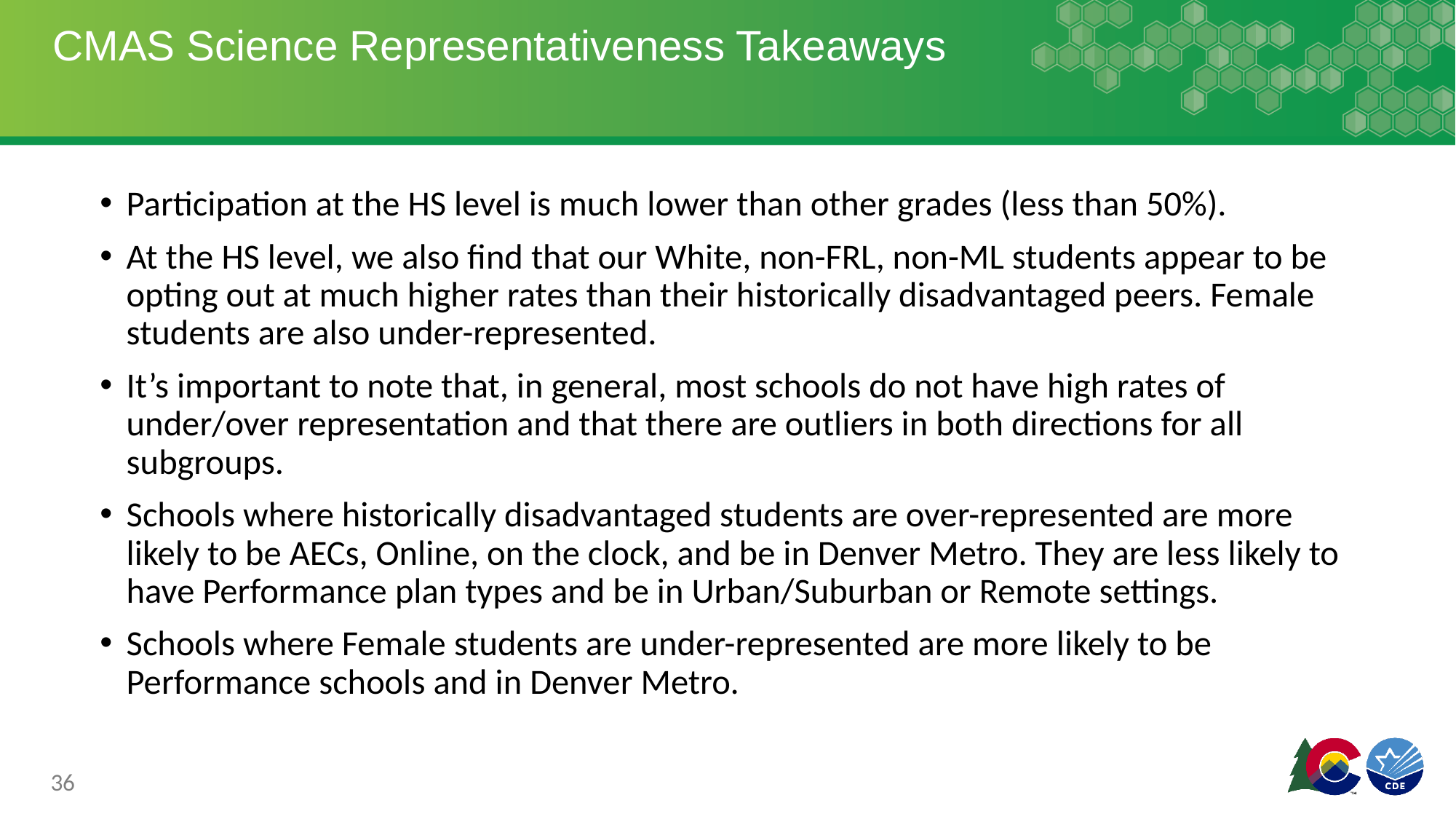

# CMAS Science Representativeness Takeaways
Participation at the HS level is much lower than other grades (less than 50%).
At the HS level, we also find that our White, non-FRL, non-ML students appear to be opting out at much higher rates than their historically disadvantaged peers. Female students are also under-represented.
It’s important to note that, in general, most schools do not have high rates of under/over representation and that there are outliers in both directions for all subgroups.
Schools where historically disadvantaged students are over-represented are more likely to be AECs, Online, on the clock, and be in Denver Metro. They are less likely to have Performance plan types and be in Urban/Suburban or Remote settings.
Schools where Female students are under-represented are more likely to be Performance schools and in Denver Metro.

36